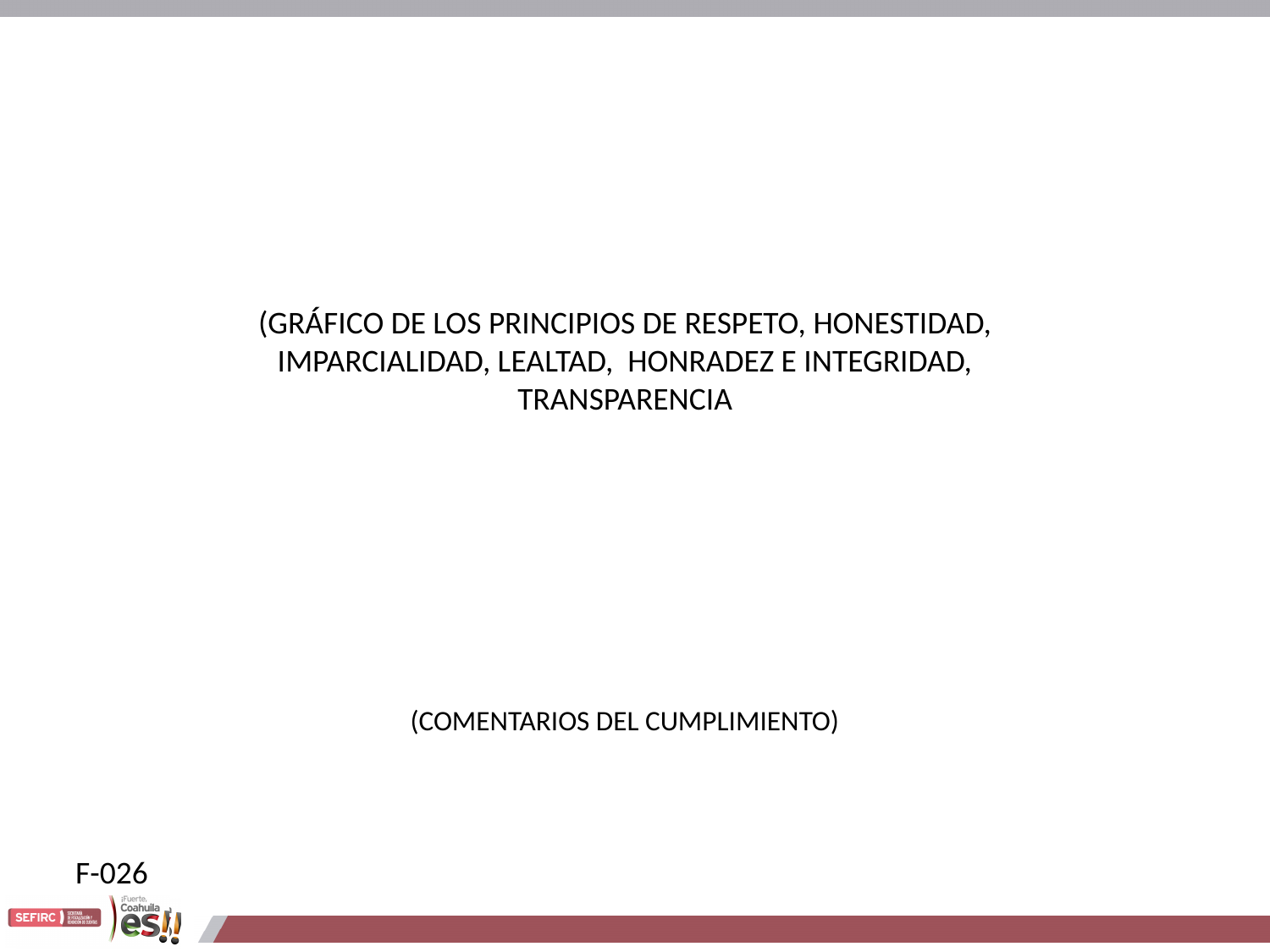

(GRÁFICO DE LOS PRINCIPIOS DE RESPETO, HONESTIDAD, IMPARCIALIDAD, LEALTAD,  HONRADEZ E INTEGRIDAD, TRANSPARENCIA
(COMENTARIOS DEL CUMPLIMIENTO)
F-026